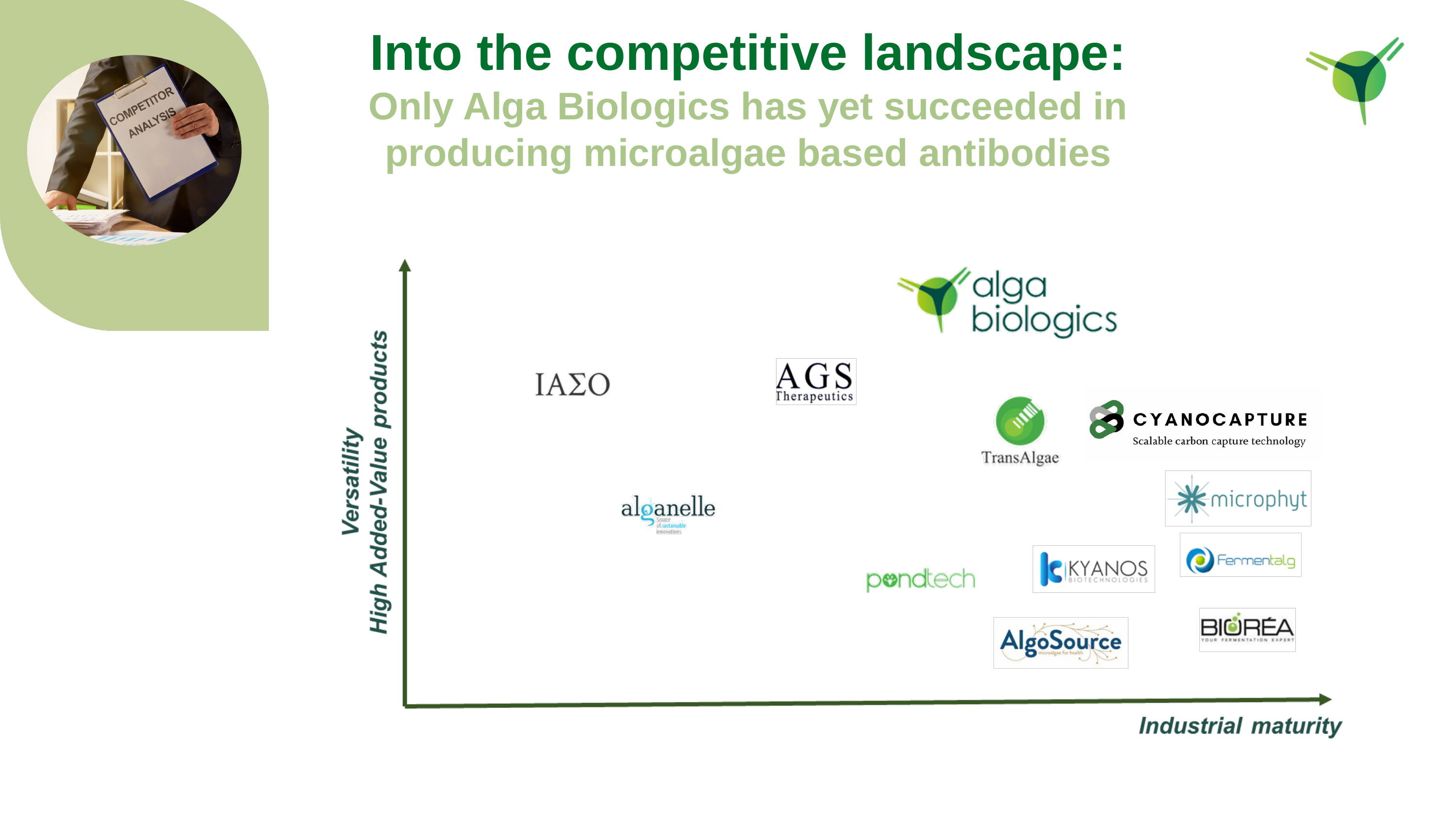

Into the competitive landscape:
Only Alga Biologics has yet succeeded in producing microalgae based antibodies